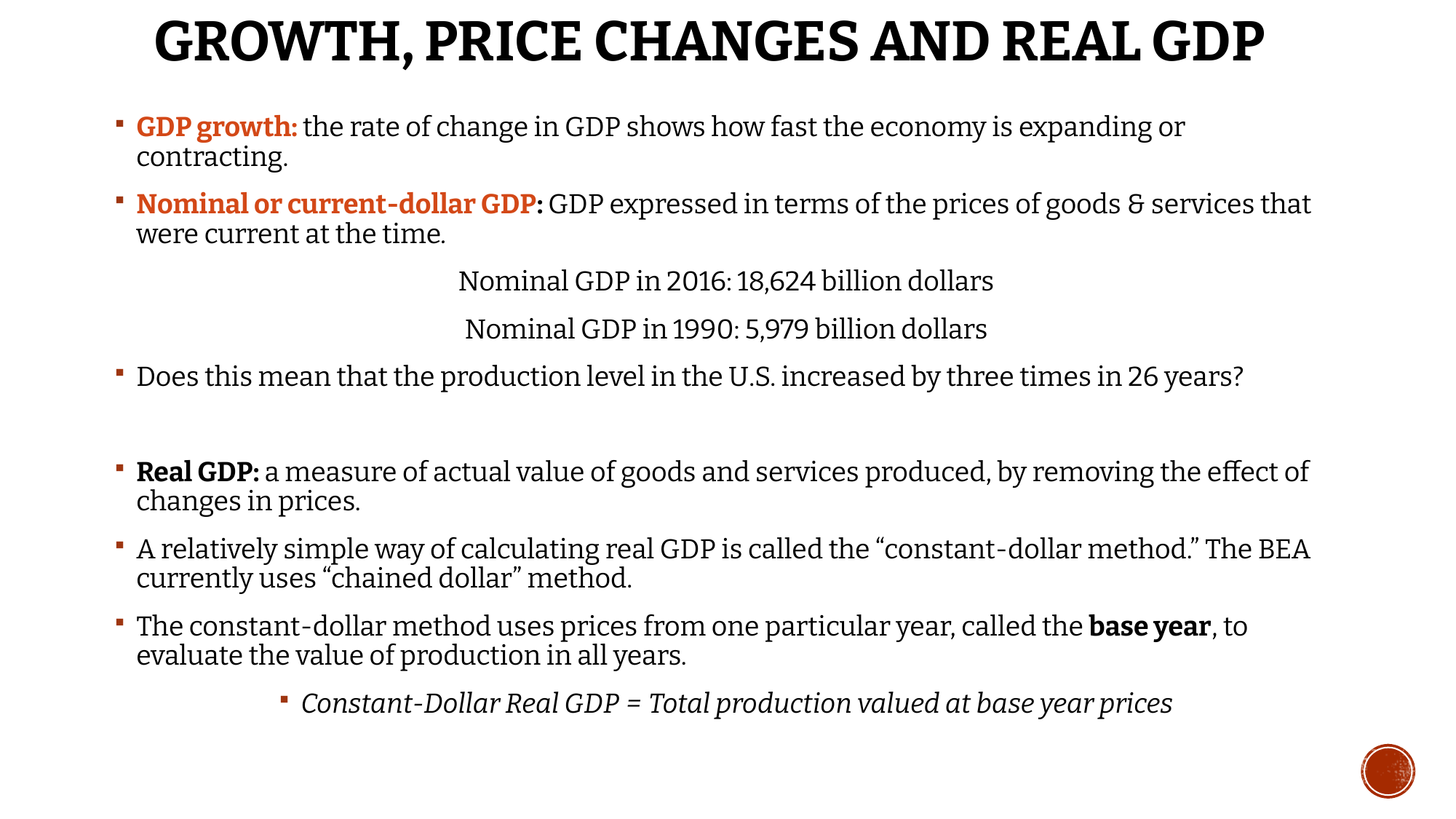

# Growth, Price Changes and Real GDP
GDP growth: the rate of change in GDP shows how fast the economy is expanding or contracting.
Nominal or current-dollar GDP: GDP expressed in terms of the prices of goods & services that were current at the time.
Nominal GDP in 2016: 18,624 billion dollars
Nominal GDP in 1990: 5,979 billion dollars
Does this mean that the production level in the U.S. increased by three times in 26 years?

Real GDP: a measure of actual value of goods and services produced, by removing the effect of changes in prices.
A relatively simple way of calculating real GDP is called the “constant-dollar method.” The BEA currently uses “chained dollar” method.
The constant-dollar method uses prices from one particular year, called the base year, to evaluate the value of production in all years.
Constant-Dollar Real GDP = Total production valued at base year prices